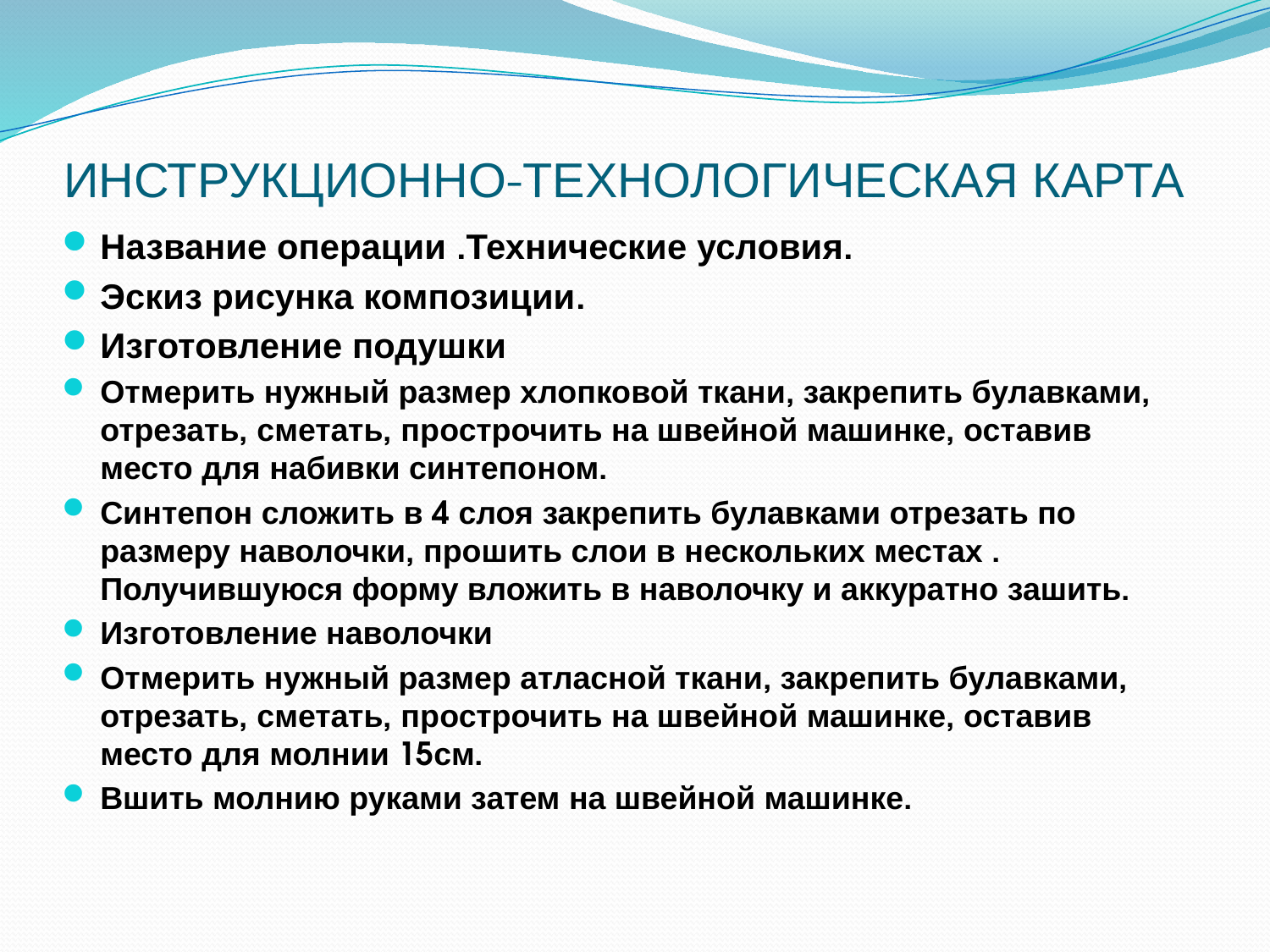

# ИНСТРУКЦИОННО-ТЕХНОЛОГИЧЕСКАЯ КАРТА
Название операции .Технические условия.
Эскиз рисунка композиции.
Изготовление подушки
Отмерить нужный размер хлопковой ткани, закрепить булавками, отрезать, сметать, прострочить на швейной машинке, оставив место для набивки синтепоном.
Синтепон сложить в 4 слоя закрепить булавками отрезать по размеру наволочки, прошить слои в нескольких местах . Получившуюся форму вложить в наволочку и аккуратно зашить.
Изготовление наволочки
Отмерить нужный размер атласной ткани, закрепить булавками, отрезать, сметать, прострочить на швейной машинке, оставив место для молнии 15см.
Вшить молнию руками затем на швейной машинке.